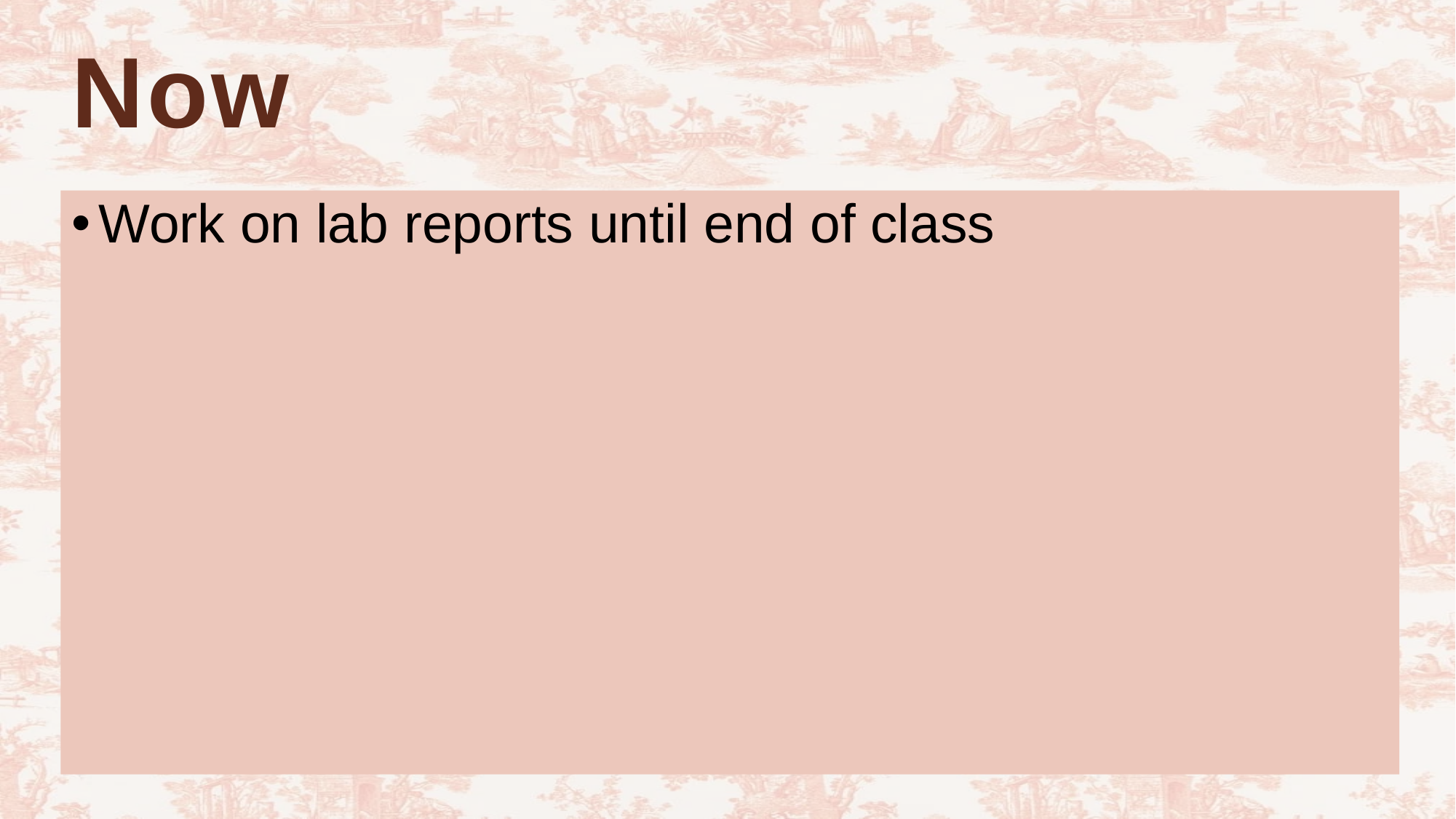

# Now
Work on lab reports until end of class